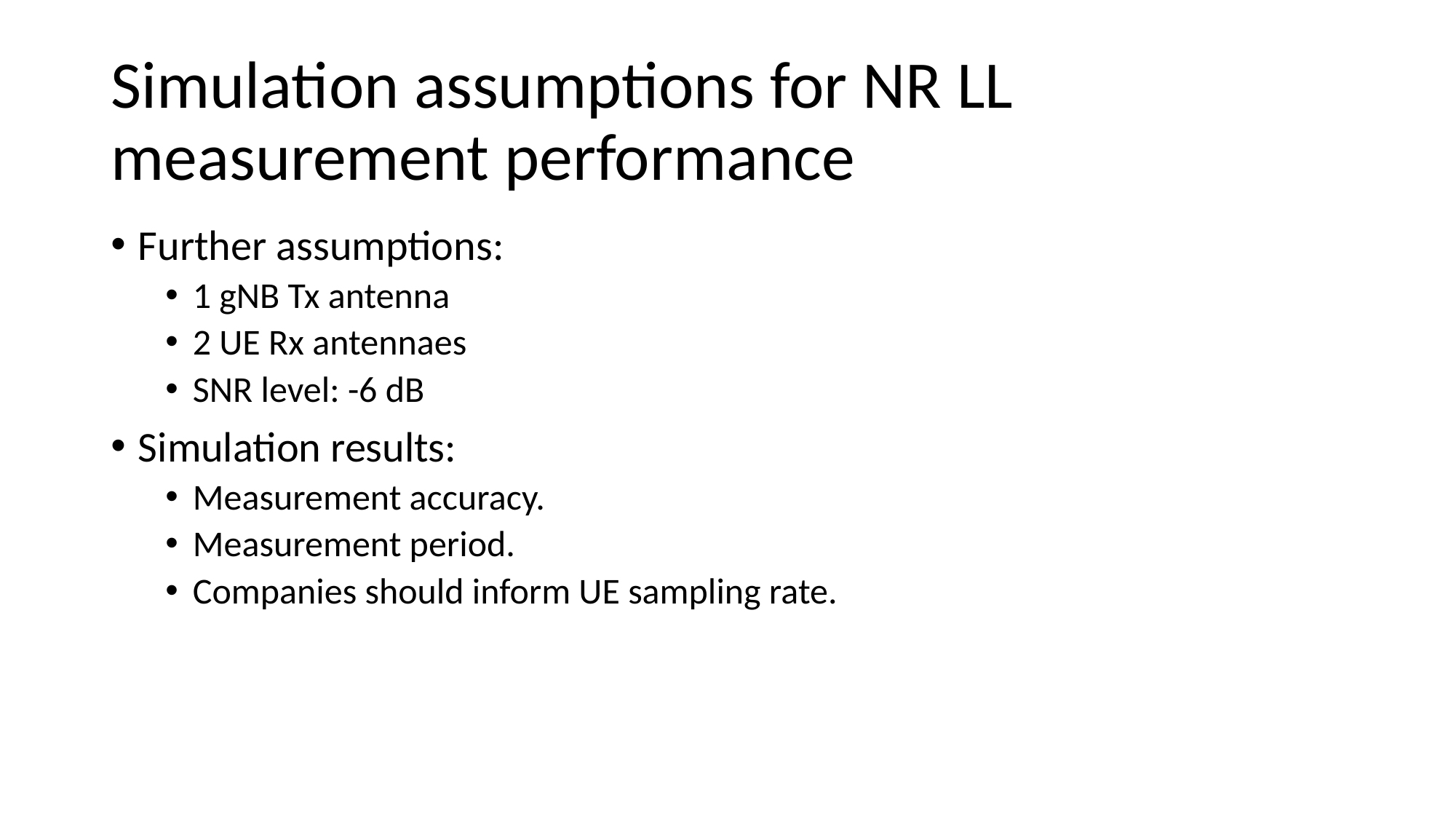

# Simulation assumptions for NR LL measurement performance
Further assumptions:
1 gNB Tx antenna
2 UE Rx antennaes
SNR level: -6 dB
Simulation results:
Measurement accuracy.
Measurement period.
Companies should inform UE sampling rate.